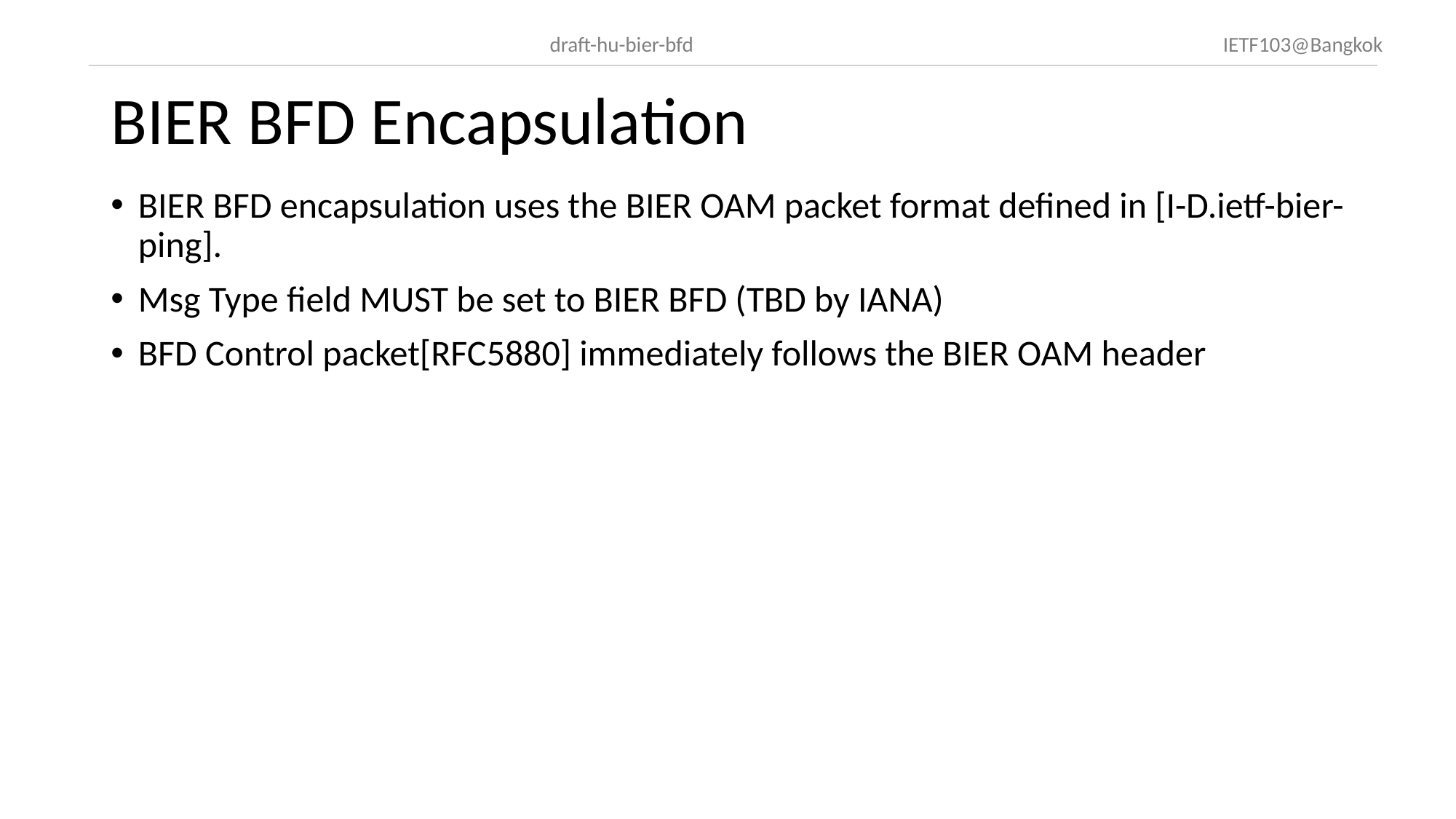

# BIER BFD Encapsulation
BIER BFD encapsulation uses the BIER OAM packet format defined in [I-D.ietf-bier-ping].
Msg Type field MUST be set to BIER BFD (TBD by IANA)
BFD Control packet[RFC5880] immediately follows the BIER OAM header